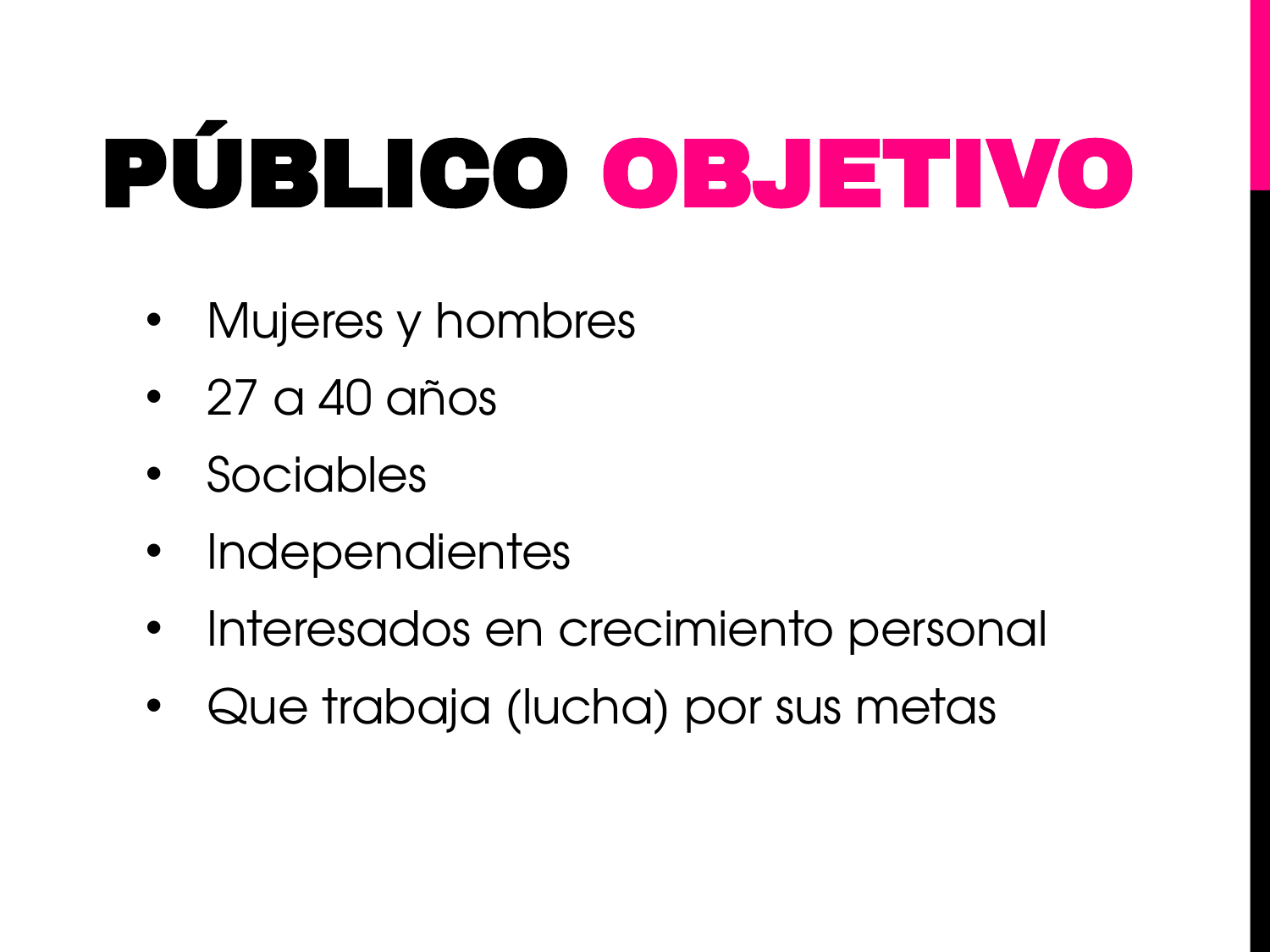

# Público Objetivo
Mujeres y hombres
27 a 40 años
Sociables
Independientes
Interesados en crecimiento personal
Que trabaja (lucha) por sus metas